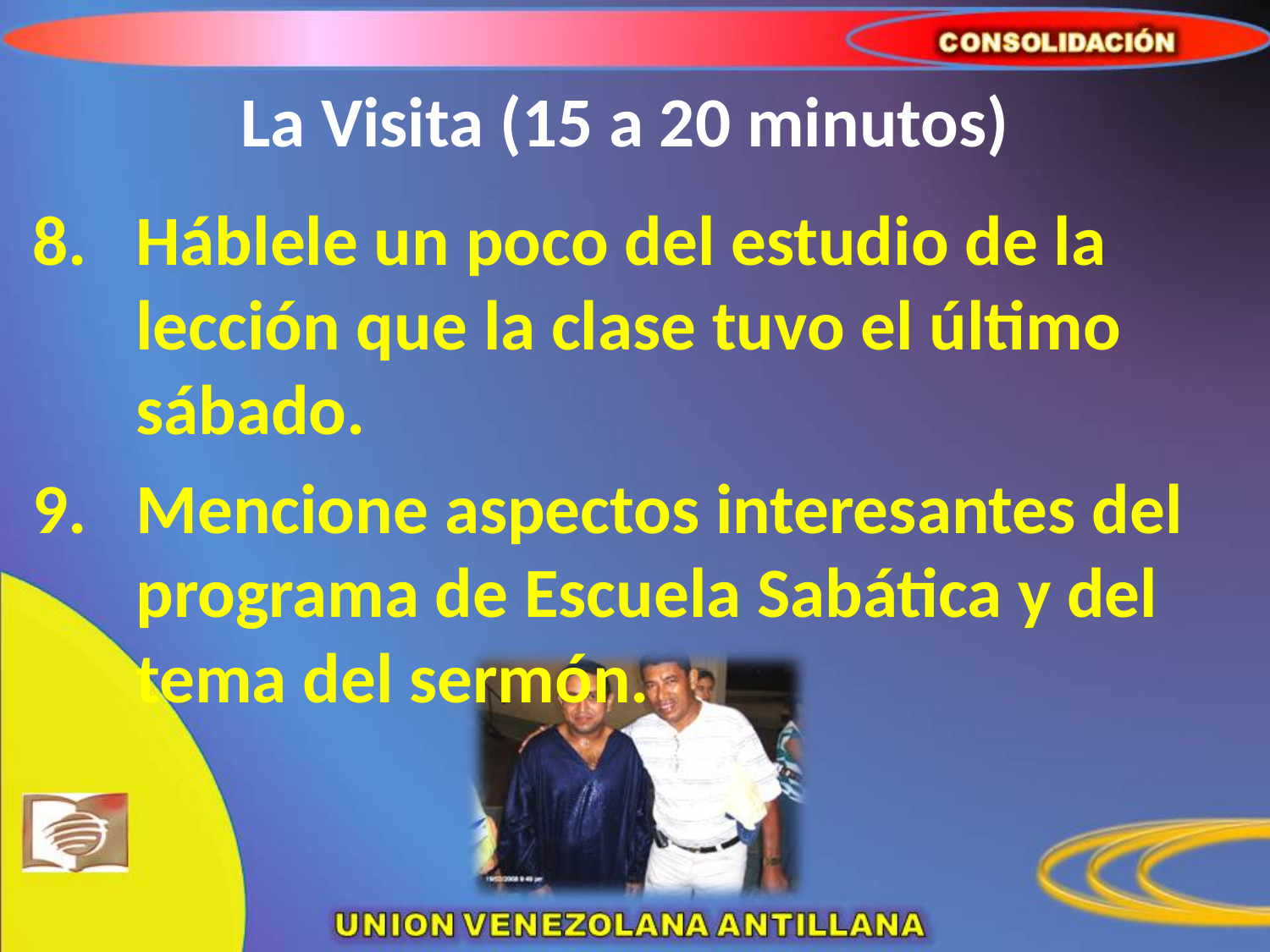

# La Visita (15 a 20 minutos)
Háblele un poco del estudio de la lección que la clase tuvo el último sábado.
Mencione aspectos interesantes del programa de Escuela Sabática y del tema del sermón.